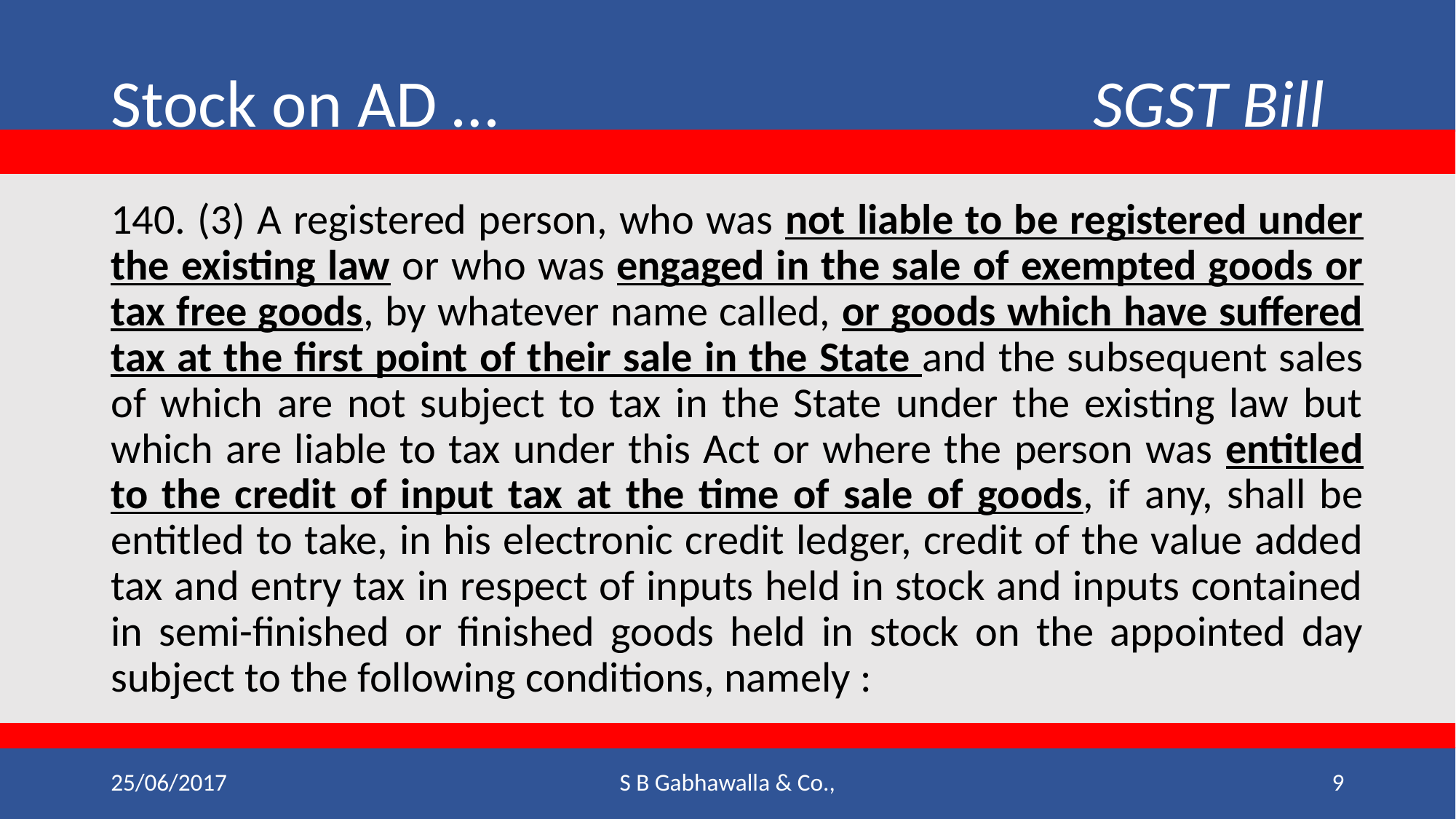

# Stock on AD …						SGST Bill
140. (3) A registered person, who was not liable to be registered under the existing law or who was engaged in the sale of exempted goods or tax free goods, by whatever name called, or goods which have suffered tax at the first point of their sale in the State and the subsequent sales of which are not subject to tax in the State under the existing law but which are liable to tax under this Act or where the person was entitled to the credit of input tax at the time of sale of goods, if any, shall be entitled to take, in his electronic credit ledger, credit of the value added tax and entry tax in respect of inputs held in stock and inputs contained in semi-finished or finished goods held in stock on the appointed day subject to the following conditions, namely :
25/06/2017
S B Gabhawalla & Co.,
9